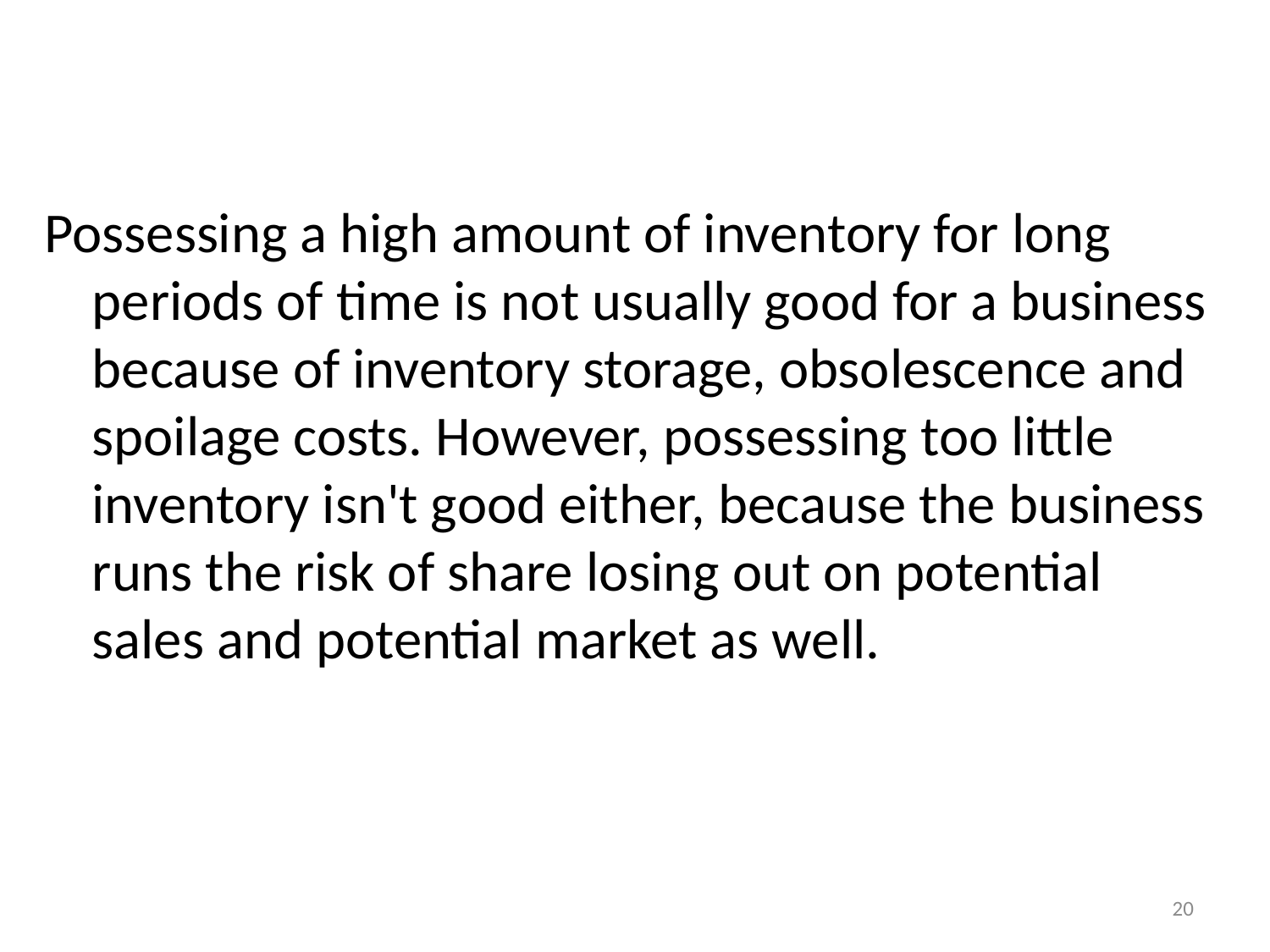

Possessing a high amount of inventory for long periods of time is not usually good for a business because of inventory storage, obsolescence and spoilage costs. However, possessing too little inventory isn't good either, because the business runs the risk of share losing out on potential sales and potential market as well.
20